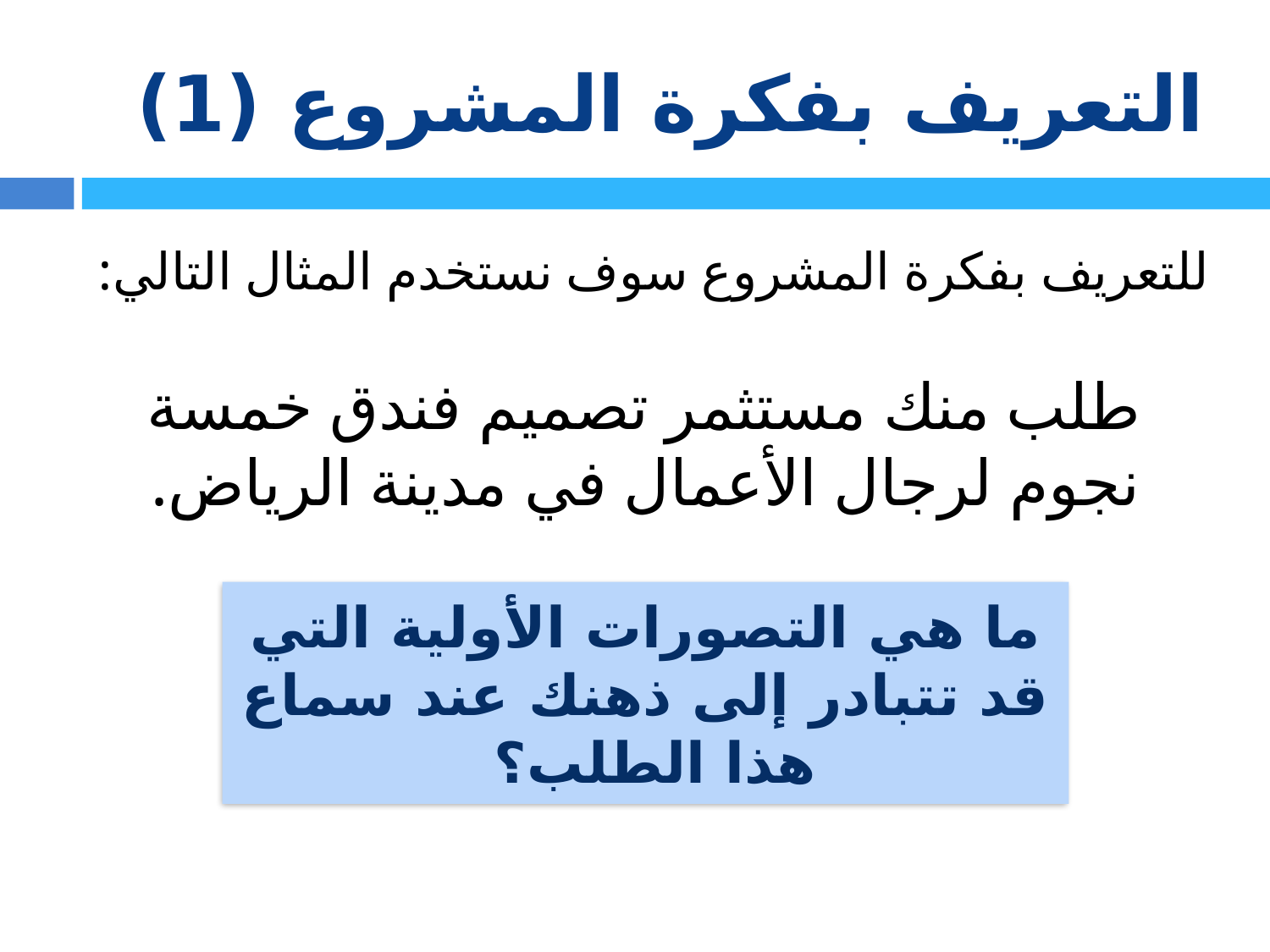

# التعريف بفكرة المشروع (1)
للتعريف بفكرة المشروع سوف نستخدم المثال التالي:
طلب منك مستثمر تصميم فندق خمسة نجوم لرجال الأعمال في مدينة الرياض.
ما هي التصورات الأولية التي قد تتبادر إلى ذهنك عند سماع هذا الطلب؟